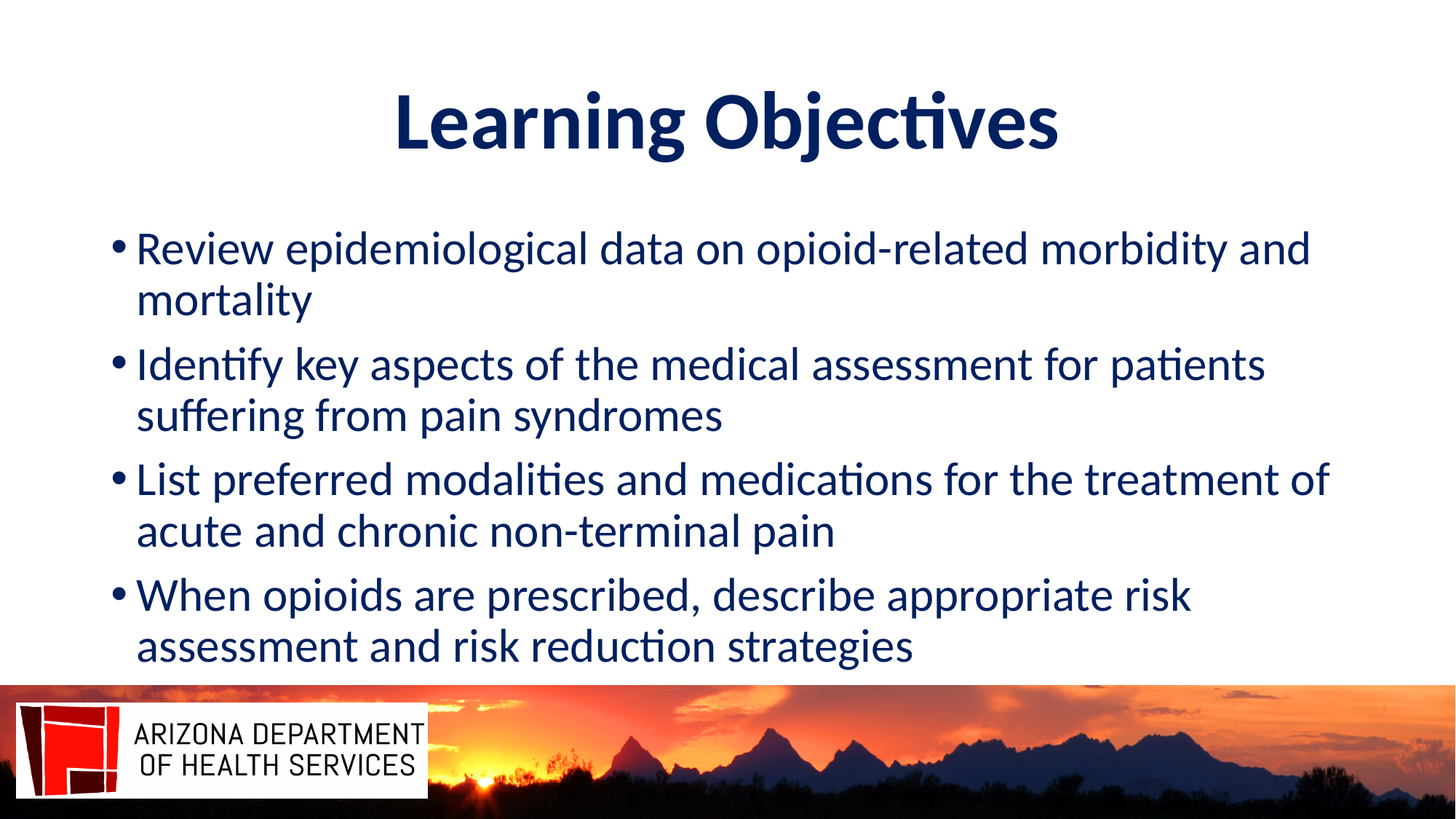

# Learning Objectives
Review epidemiological data on opioid-related morbidity and mortality
Identify key aspects of the medical assessment for patients suffering from pain syndromes
List preferred modalities and medications for the treatment of acute and chronic non-terminal pain
When opioids are prescribed, describe appropriate risk assessment and risk reduction strategies